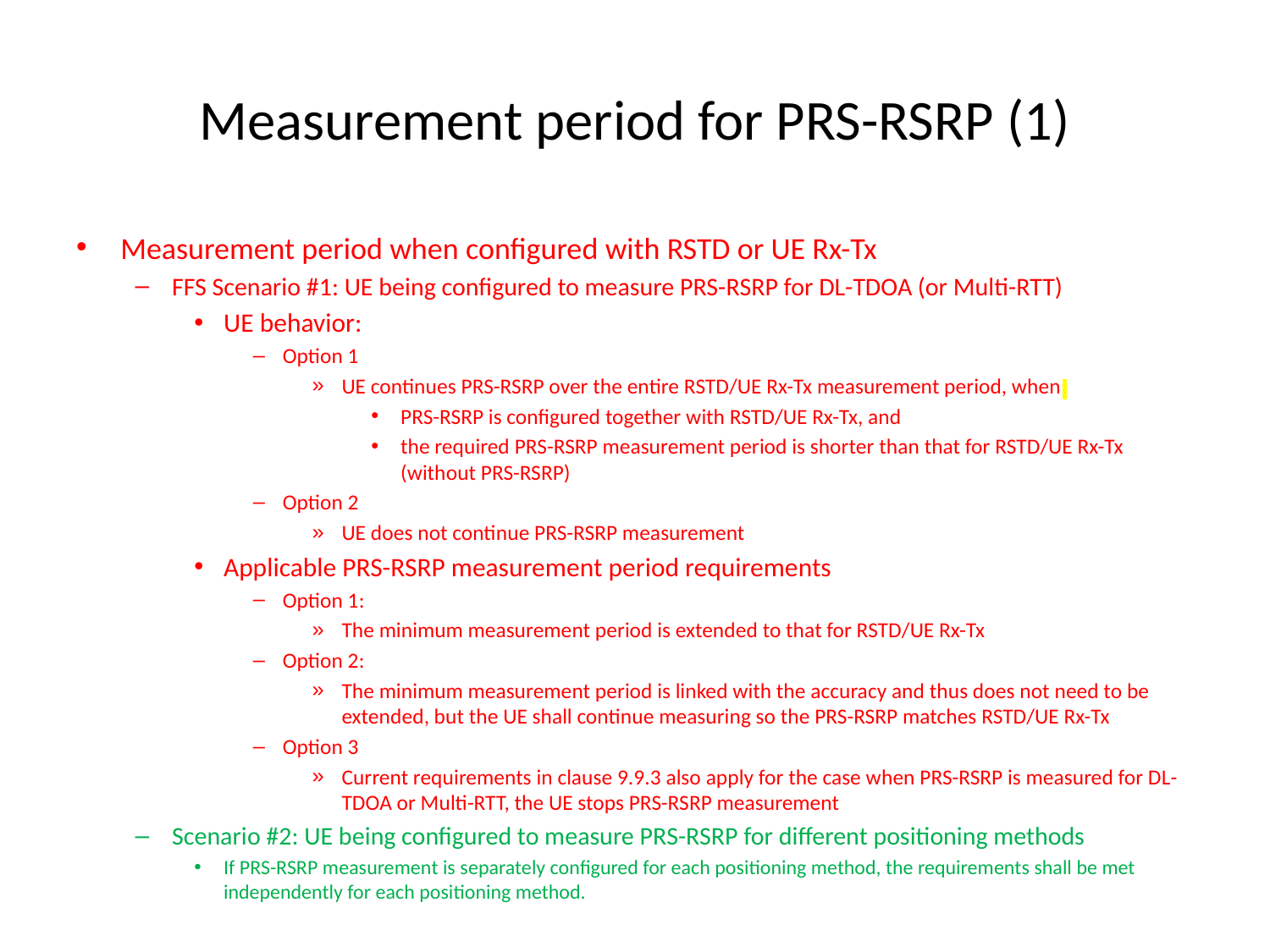

# Measurement period for PRS-RSRP (1)
Measurement period when configured with RSTD or UE Rx-Tx
FFS Scenario #1: UE being configured to measure PRS-RSRP for DL-TDOA (or Multi-RTT)
UE behavior:
Option 1
UE continues PRS-RSRP over the entire RSTD/UE Rx-Tx measurement period, when
PRS-RSRP is configured together with RSTD/UE Rx-Tx, and
the required PRS-RSRP measurement period is shorter than that for RSTD/UE Rx-Tx (without PRS-RSRP)
Option 2
UE does not continue PRS-RSRP measurement
Applicable PRS-RSRP measurement period requirements
Option 1:
The minimum measurement period is extended to that for RSTD/UE Rx-Tx
Option 2:
The minimum measurement period is linked with the accuracy and thus does not need to be extended, but the UE shall continue measuring so the PRS-RSRP matches RSTD/UE Rx-Tx
Option 3
Current requirements in clause 9.9.3 also apply for the case when PRS-RSRP is measured for DL-TDOA or Multi-RTT, the UE stops PRS-RSRP measurement
Scenario #2: UE being configured to measure PRS-RSRP for different positioning methods
If PRS-RSRP measurement is separately configured for each positioning method, the requirements shall be met independently for each positioning method.